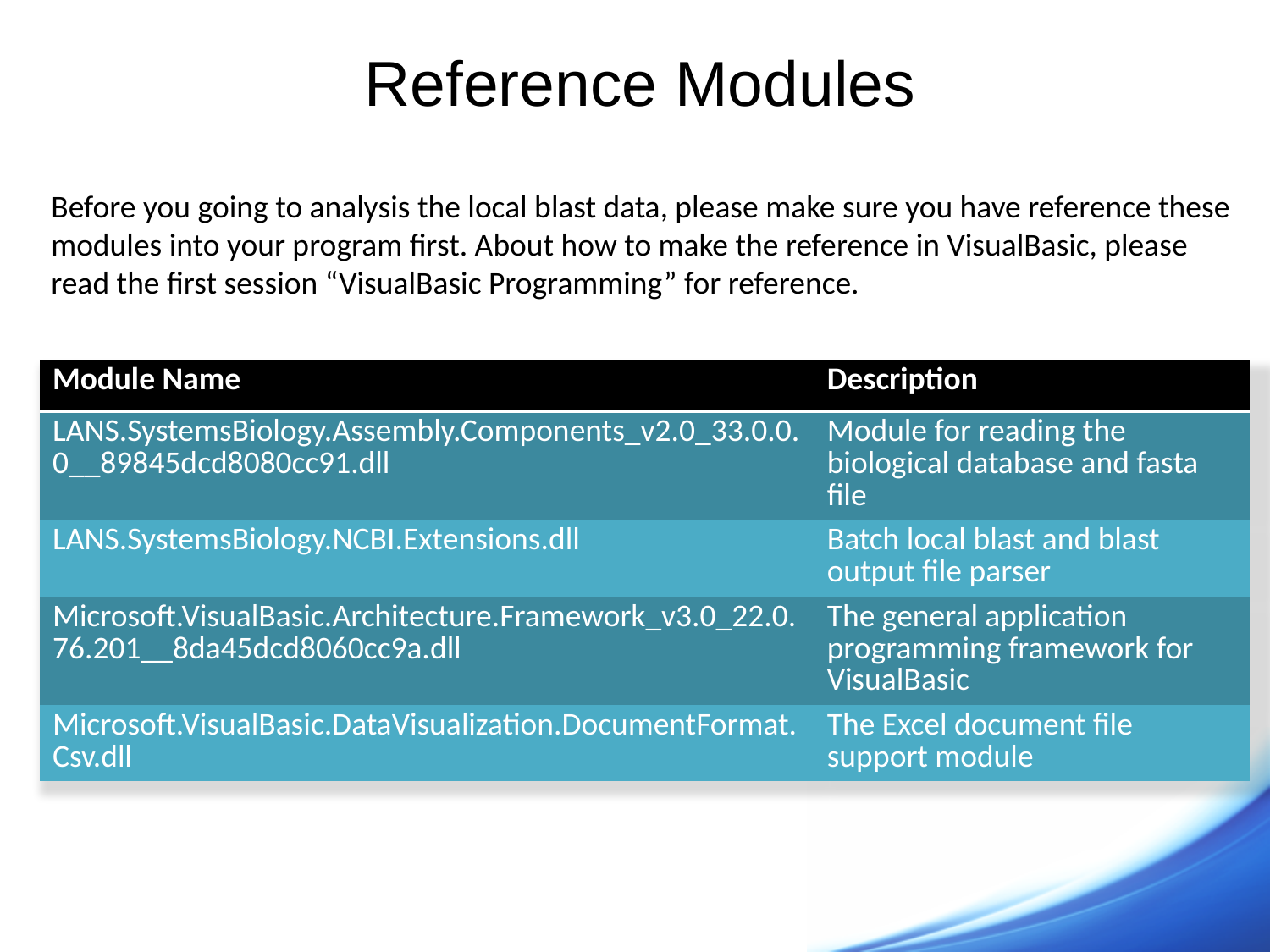

# Reference Modules
Before you going to analysis the local blast data, please make sure you have reference these
modules into your program first. About how to make the reference in VisualBasic, please
read the first session “VisualBasic Programming” for reference.
| Module Name | Description |
| --- | --- |
| LANS.SystemsBiology.Assembly.Components\_v2.0\_33.0.0.0\_\_89845dcd8080cc91.dll | Module for reading the biological database and fasta file |
| LANS.SystemsBiology.NCBI.Extensions.dll | Batch local blast and blast output file parser |
| Microsoft.VisualBasic.Architecture.Framework\_v3.0\_22.0.76.201\_\_8da45dcd8060cc9a.dll | The general application programming framework for VisualBasic |
| Microsoft.VisualBasic.DataVisualization.DocumentFormat.Csv.dll | The Excel document file support module |